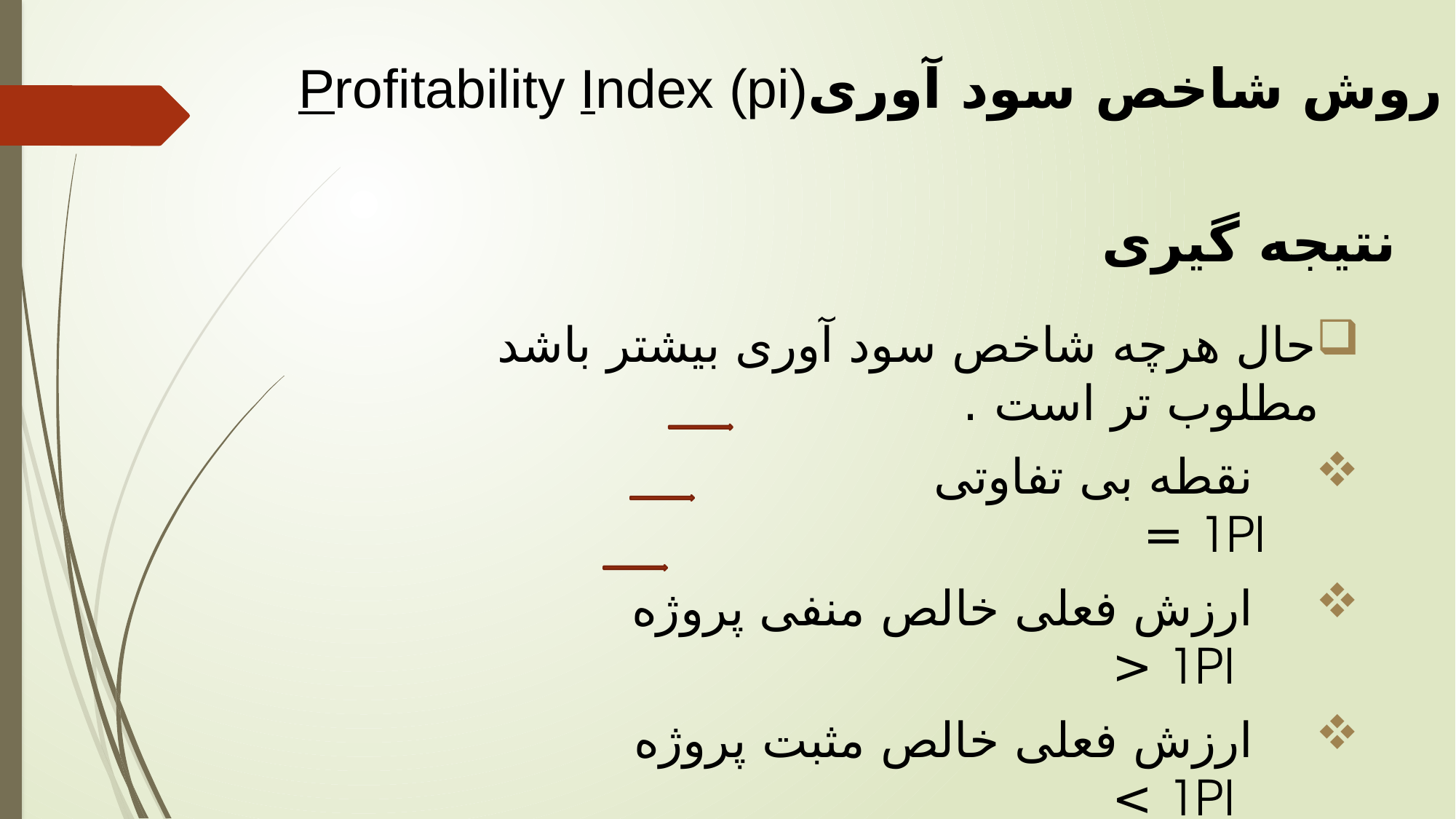

Profitability Index (pi)روش شاخص سود آوری
نتیجه گیری
حال هرچه شاخص سود آوری بیشتر باشد مطلوب تر است .
    نقطه بی تفاوتی                                       1PI =
    ارزش فعلی خالص منفی پروژه                      1PI <
    ارزش فعلی خالص مثبت پروژه                      1PI >